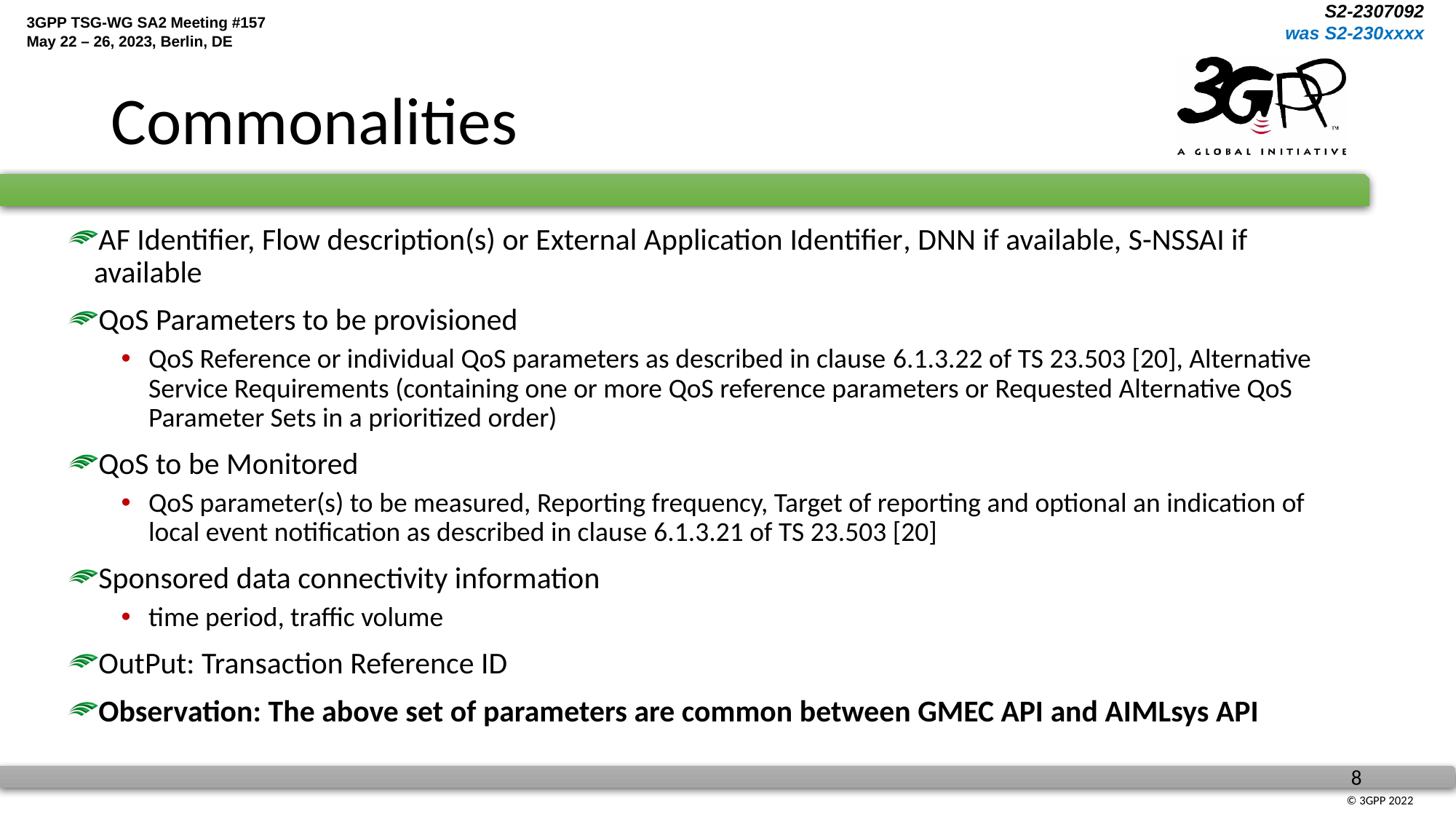

# Commonalities
AF Identifier, Flow description(s) or External Application Identifier, DNN if available, S-NSSAI if available
QoS Parameters to be provisioned
QoS Reference or individual QoS parameters as described in clause 6.1.3.22 of TS 23.503 [20], Alternative Service Requirements (containing one or more QoS reference parameters or Requested Alternative QoS Parameter Sets in a prioritized order)
QoS to be Monitored
QoS parameter(s) to be measured, Reporting frequency, Target of reporting and optional an indication of local event notification as described in clause 6.1.3.21 of TS 23.503 [20]
Sponsored data connectivity information
time period, traffic volume
OutPut: Transaction Reference ID
Observation: The above set of parameters are common between GMEC API and AIMLsys API